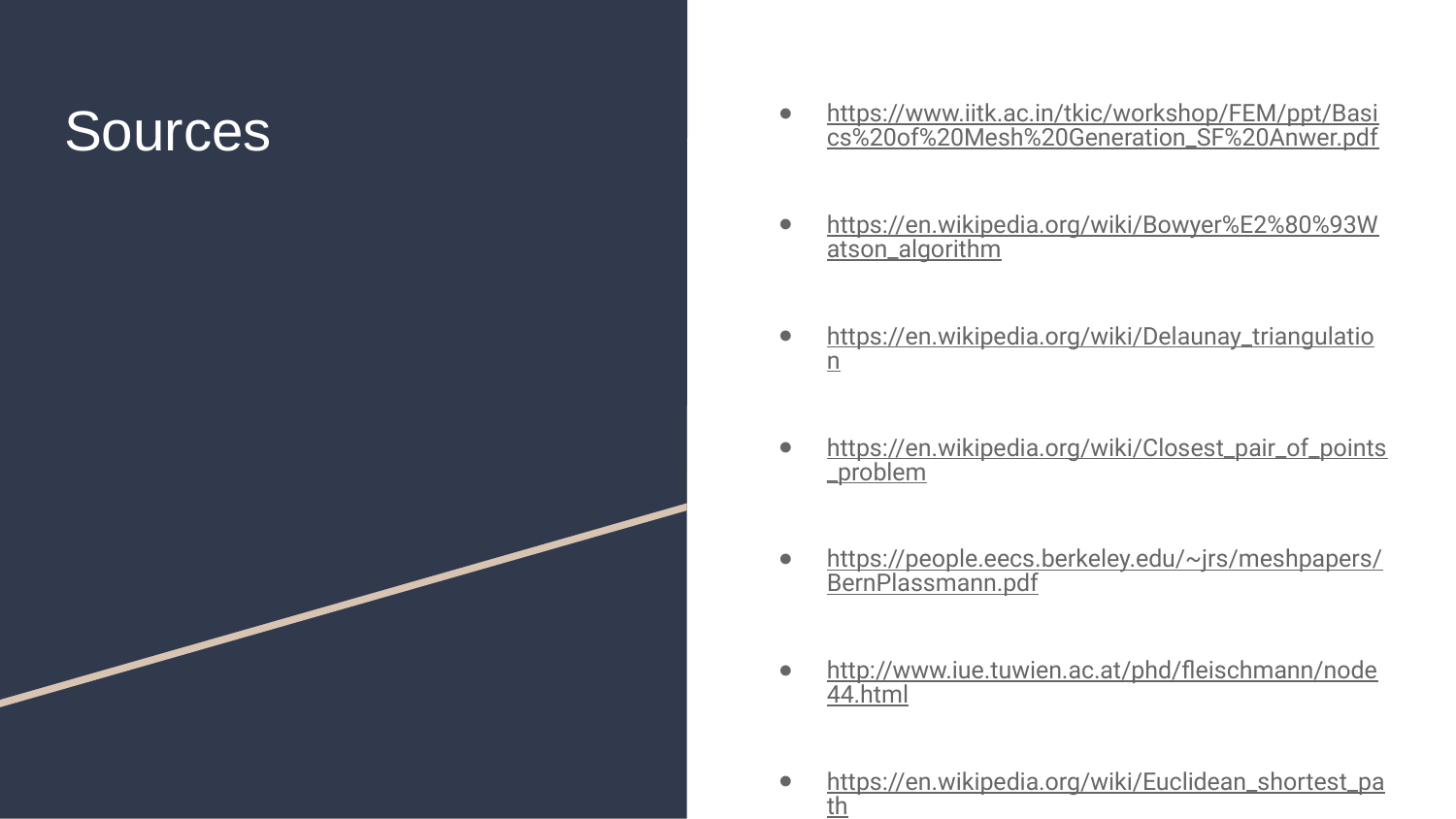

# Sources
https://www.iitk.ac.in/tkic/workshop/FEM/ppt/Basics%20of%20Mesh%20Generation_SF%20Anwer.pdf
https://en.wikipedia.org/wiki/Bowyer%E2%80%93Watson_algorithm
https://en.wikipedia.org/wiki/Delaunay_triangulation
https://en.wikipedia.org/wiki/Closest_pair_of_points_problem
https://people.eecs.berkeley.edu/~jrs/meshpapers/BernPlassmann.pdf
http://www.iue.tuwien.ac.at/phd/fleischmann/node44.html
https://en.wikipedia.org/wiki/Euclidean_shortest_path
https://en.wikipedia.org/wiki/Polygon_triangulation